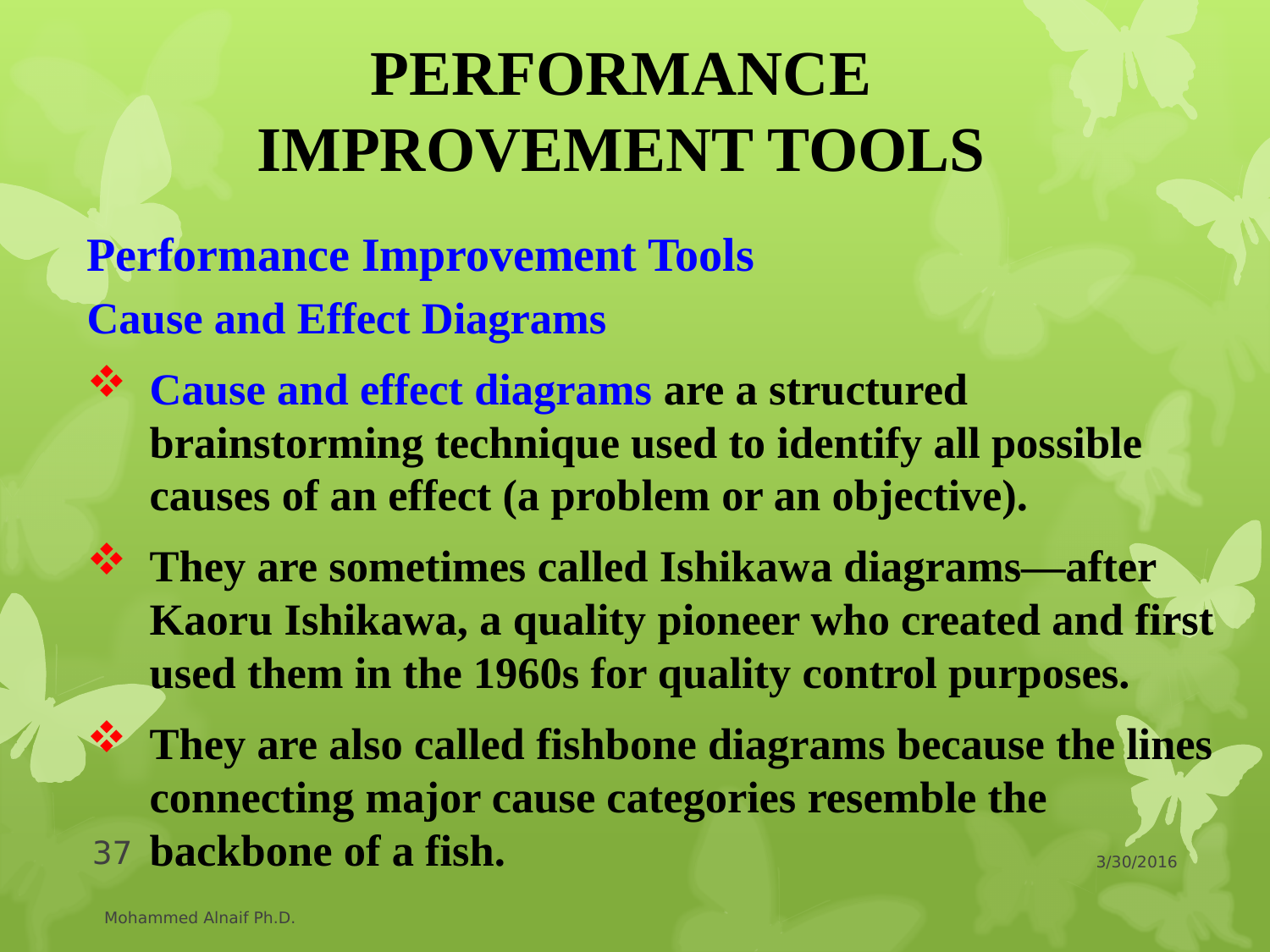

# PERFORMANCE IMPROVEMENT TOOLS
Performance Improvement Tools
Cause and Effect Diagrams
Cause and effect diagrams are a structured brainstorming technique used to identify all possible causes of an effect (a problem or an objective).
They are sometimes called Ishikawa diagrams—after Kaoru Ishikawa, a quality pioneer who created and first used them in the 1960s for quality control purposes.
They are also called fishbone diagrams because the lines connecting major cause categories resemble the backbone of a fish.

37
3/30/2016
Mohammed Alnaif Ph.D.